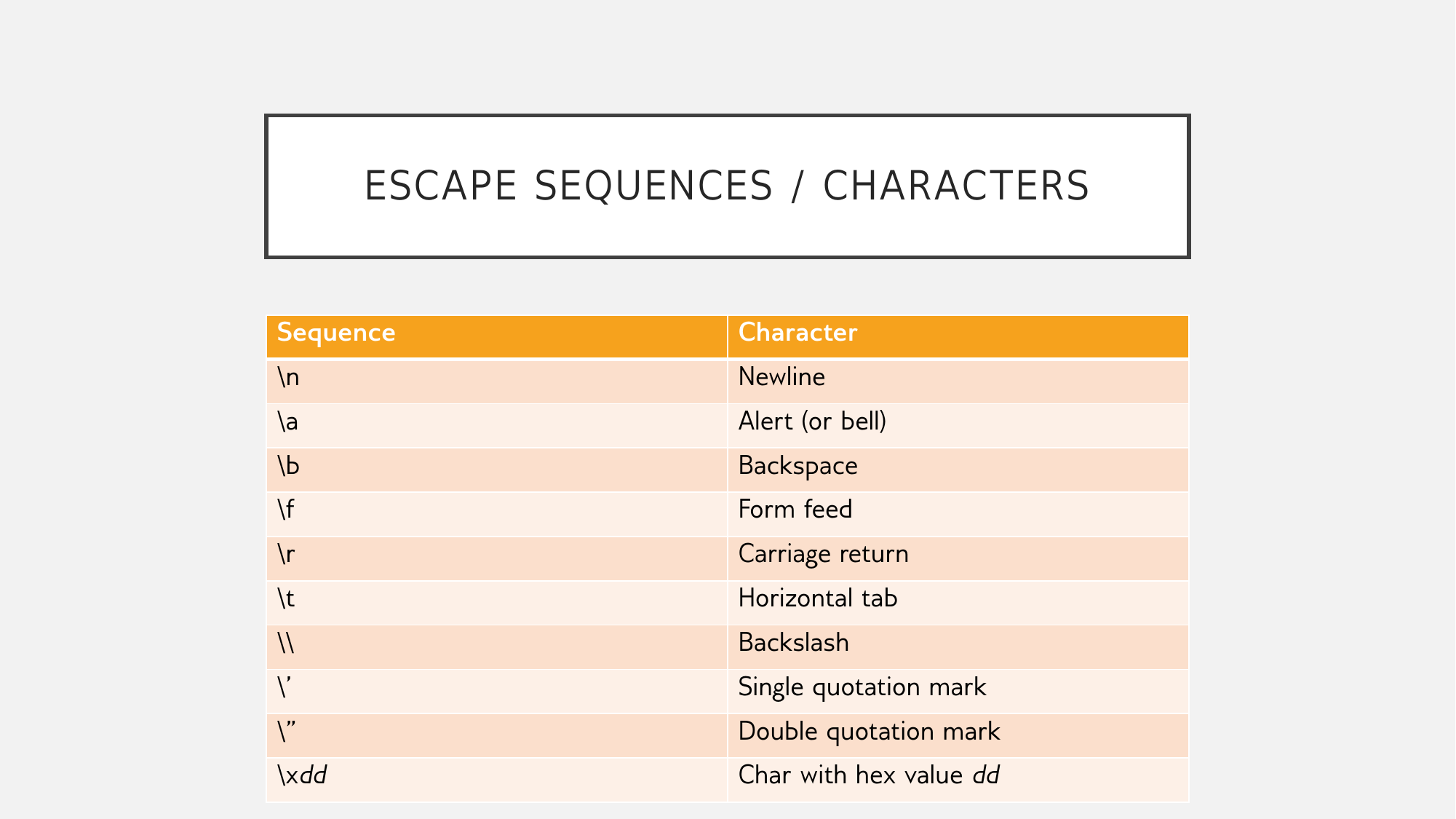

# Escape Sequences / Characters
| Sequence | Character |
| --- | --- |
| \n | Newline |
| \a | Alert (or bell) |
| \b | Backspace |
| \f | Form feed |
| \r | Carriage return |
| \t | Horizontal tab |
| \\ | Backslash |
| \’ | Single quotation mark |
| \” | Double quotation mark |
| \xdd | Char with hex value dd |